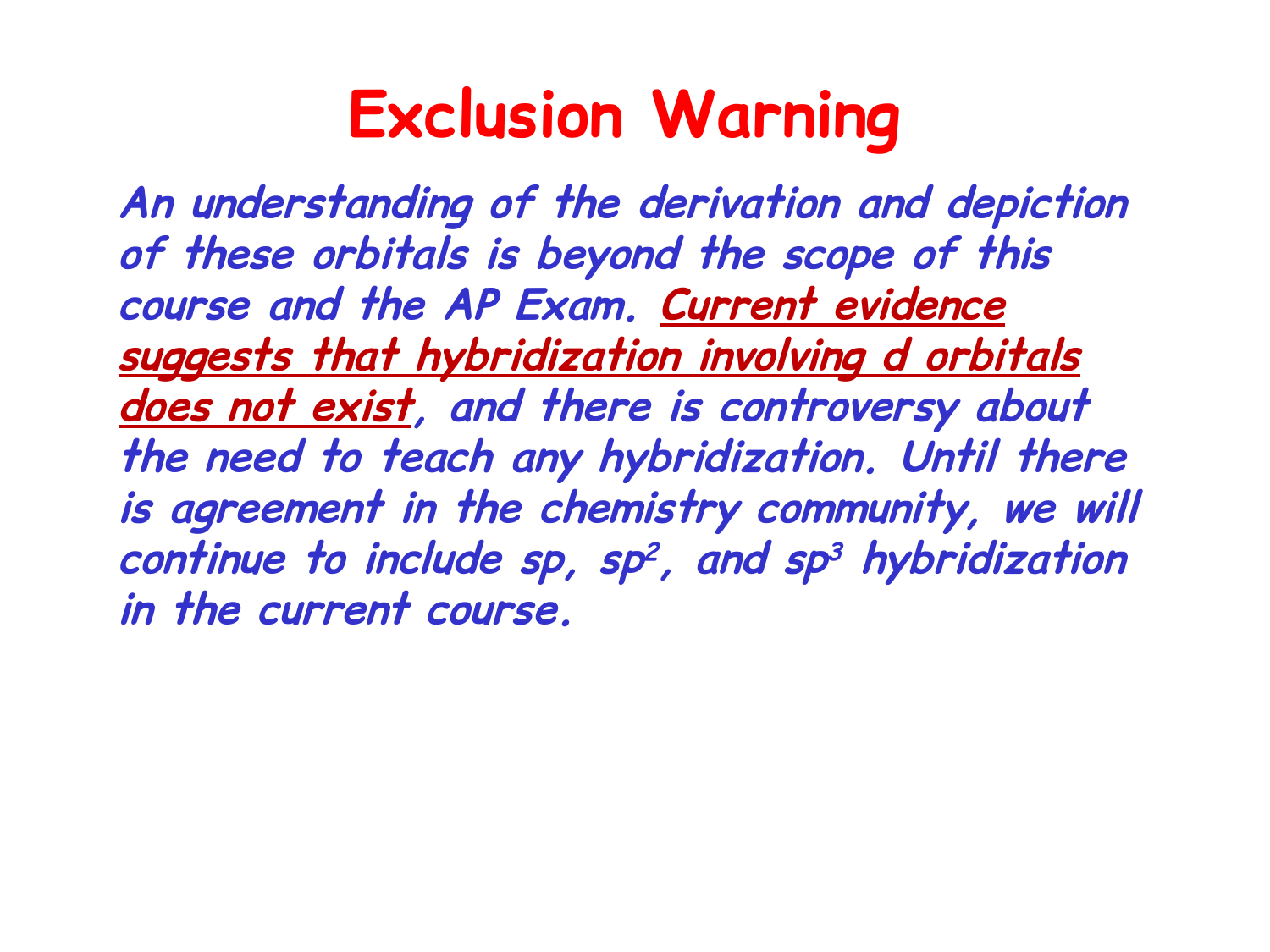

# Exclusion Warning
An understanding of the derivation and depiction of these orbitals is beyond the scope of this course and the AP Exam. Current evidence suggests that hybridization involving d orbitals does not exist, and there is controversy about the need to teach any hybridization. Until there is agreement in the chemistry community, we will continue to include sp, sp2, and sp3 hybridization in the current course.